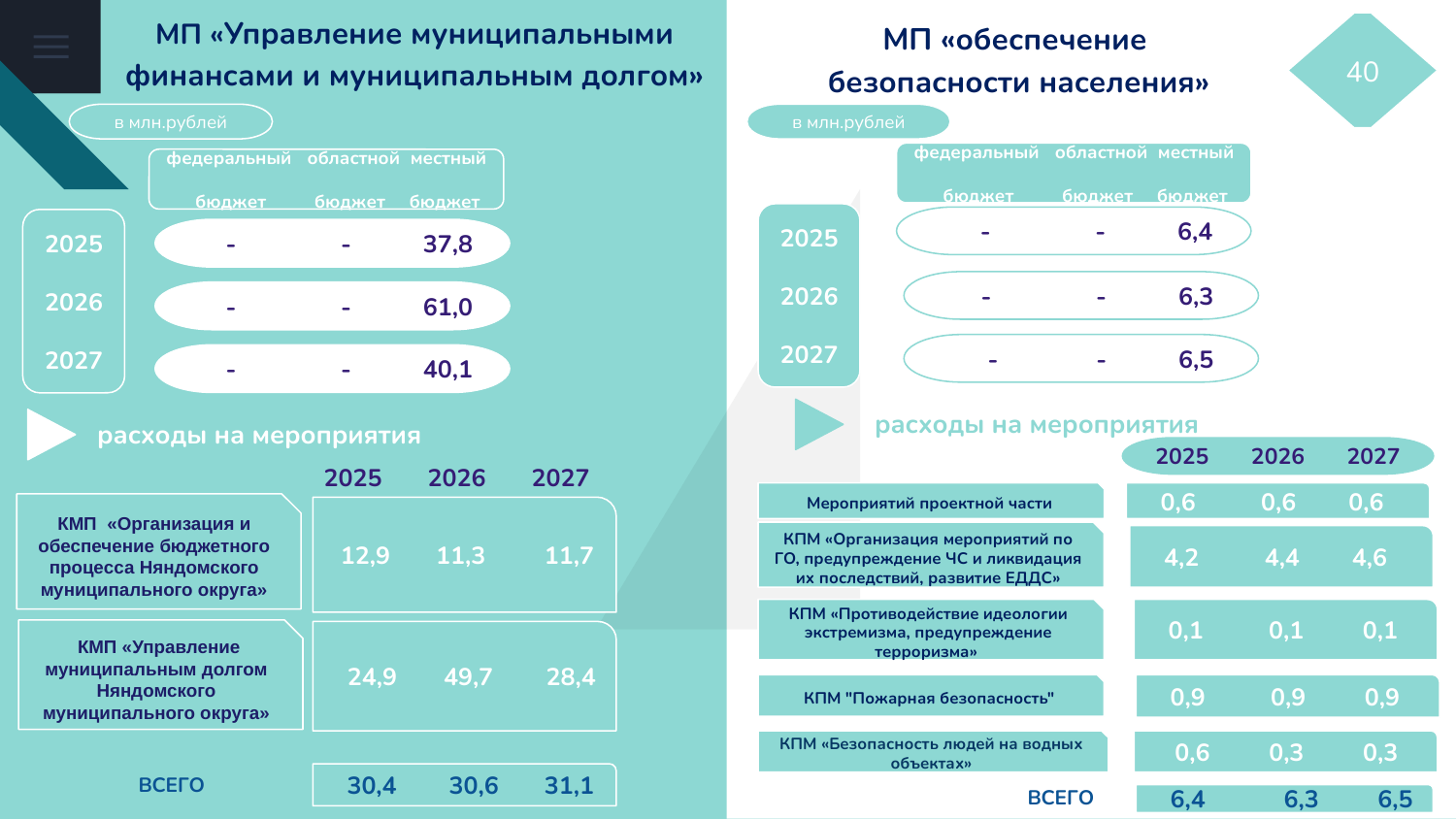

МП «обеспечение
безопасности населения»
МП «Управление муниципальными финансами и муниципальным долгом»
40
в млн.рублей
в млн.рублей
федеральный   областной  местный
      бюджет          бюджет     бюджет
федеральный   областной  местный
      бюджет          бюджет     бюджет

2025

2026

2027
        -                -           6,4
2025

2026

2027
      -                -           37,8
       -                -           6,3
      -                -           61,0
        -               -           6,5
      -                -           40,1
расходы на мероприятия

расходы на мероприятия

расходы на подпрограммы
2025       2026       2027
2025       2026       2027
Мероприятий проектной части
   0,6          0,6        0,6
КМП  «Организация и обеспечение бюджетного процесса Няндомского муниципального округа»
  12,9       11,3         11,7
КПМ «Организация мероприятий по ГО, предупреждение ЧС и ликвидация их последствий, развитие ЕДДС»
   4,2          4,4        4,6
КПМ «Противодействие идеологии экстремизма, предупреждение терроризма»
   0,1          0,1         0,1
 КМП «Управление муниципальным долгом Няндомского муниципального округа»
   24,9       49,7        28,4
КПМ "Пожарная безопасность"
   0,9          0,9         0,9
КПМ «Безопасность людей на водных объектах»
    0,6         0,3         0,3
ВСЕГО
   30,4        30,6       31,1
ВСЕГО
   6,4            6,3         6,5